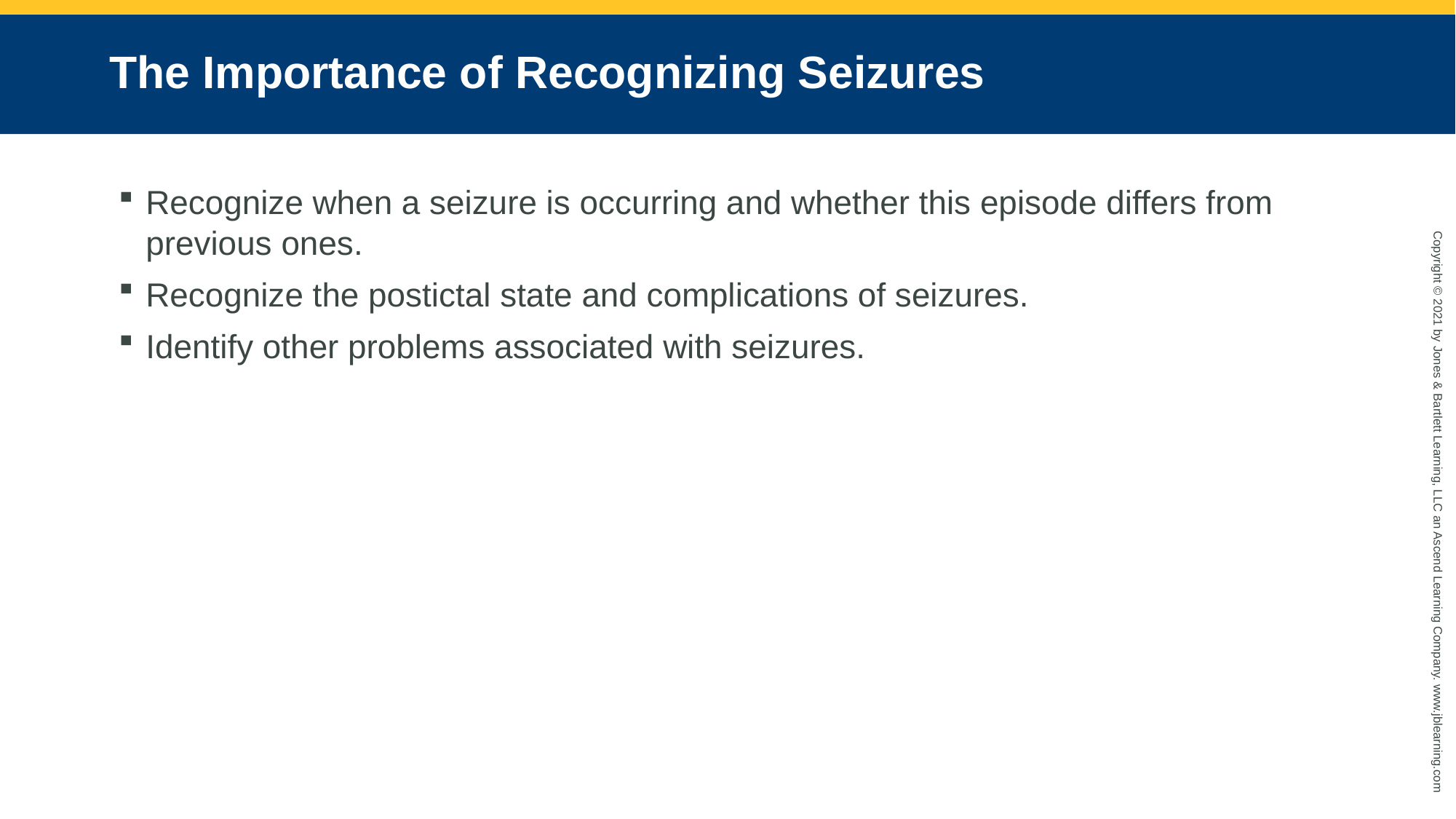

# The Importance of Recognizing Seizures
Recognize when a seizure is occurring and whether this episode differs from previous ones.
Recognize the postictal state and complications of seizures.
Identify other problems associated with seizures.